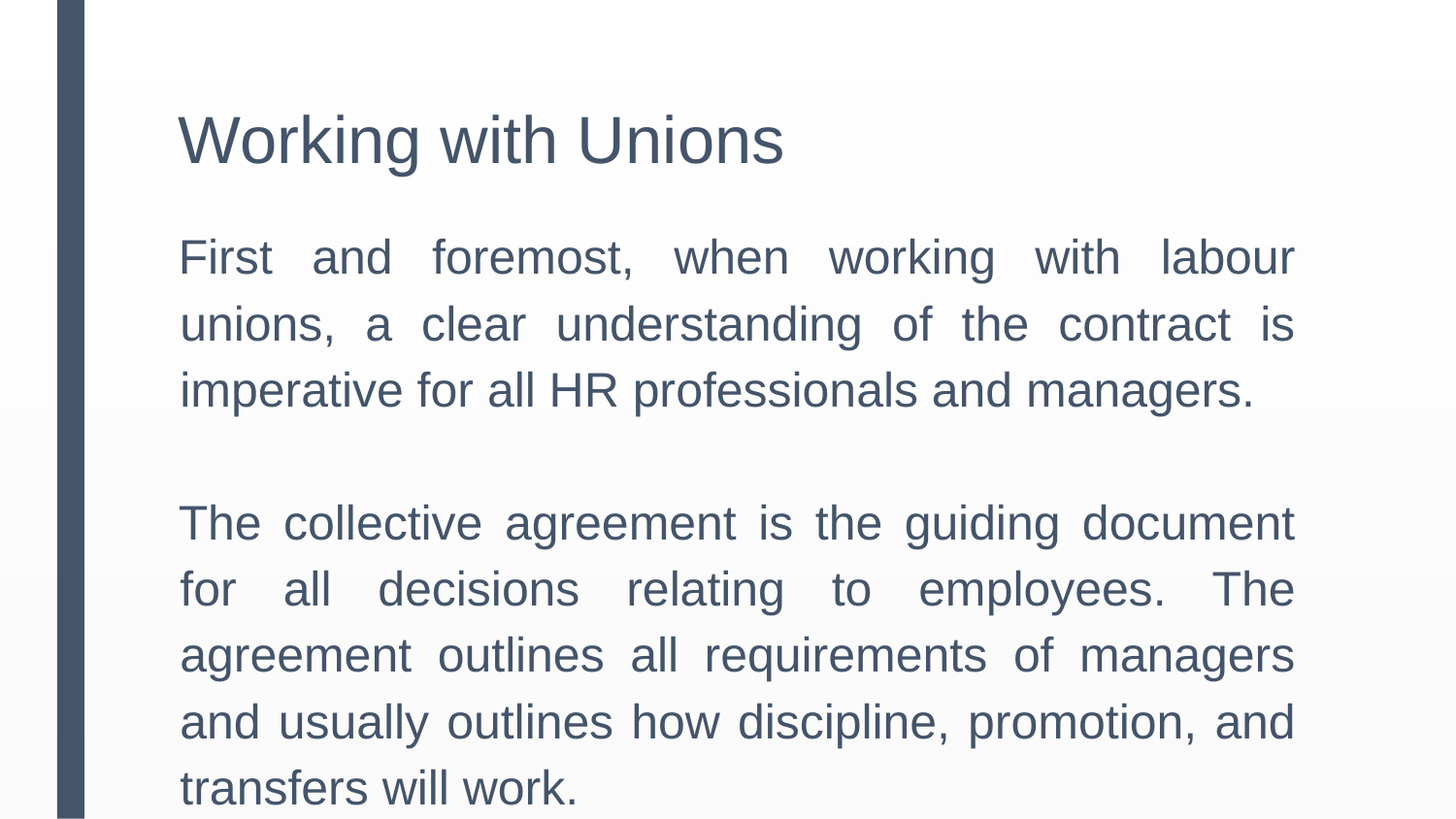

# Working with Unions
First and foremost, when working with labour unions, a clear understanding of the contract is imperative for all HR professionals and managers.

The collective agreement is the guiding document for all decisions relating to employees. The agreement outlines all requirements of managers and usually outlines how discipline, promotion, and transfers will work.